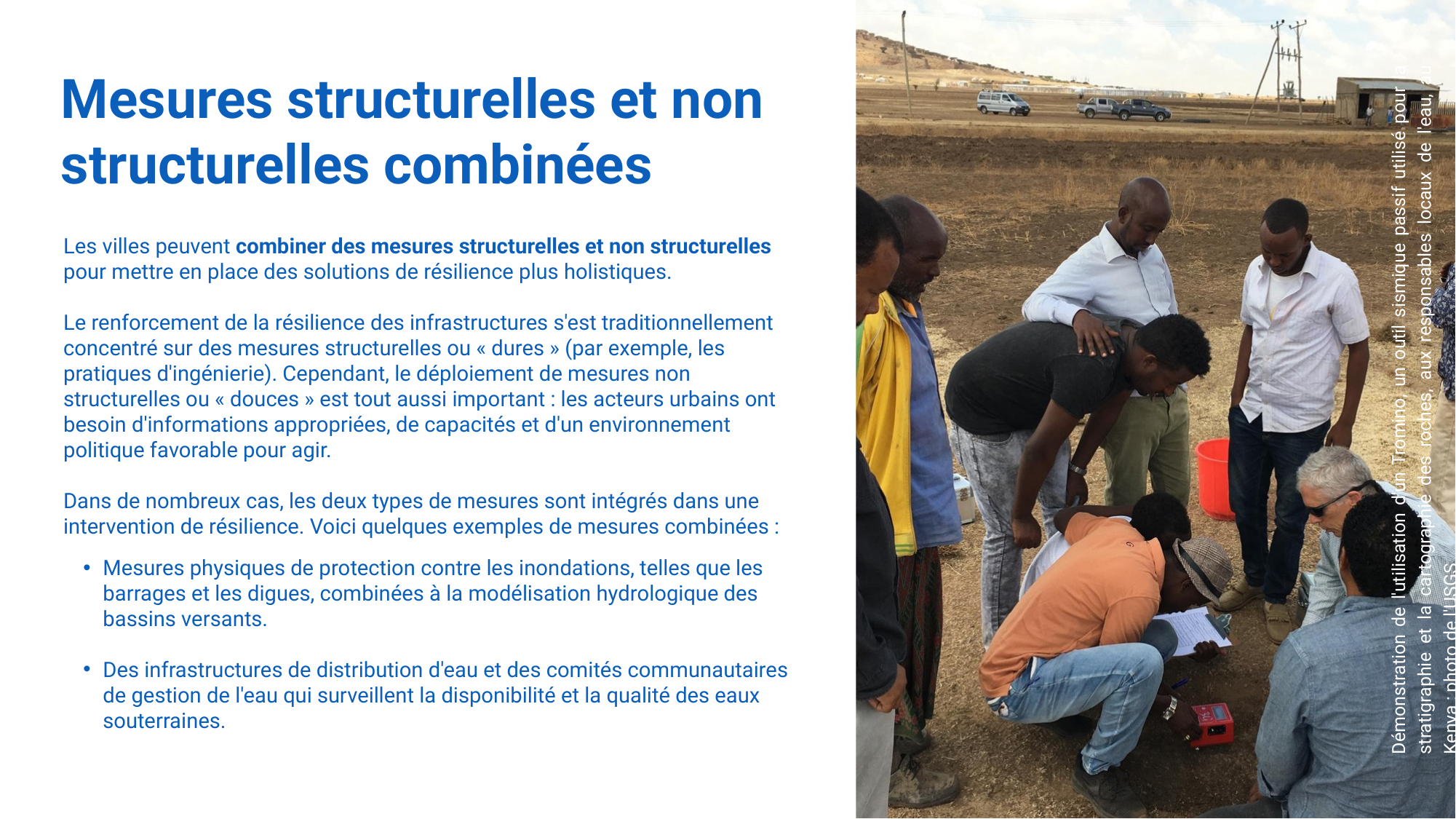

Mesures structurelles et non structurelles combinées
Les villes peuvent combiner des mesures structurelles et non structurelles pour mettre en place des solutions de résilience plus holistiques.

Le renforcement de la résilience des infrastructures s'est traditionnellement concentré sur des mesures structurelles ou « dures » (par exemple, les pratiques d'ingénierie). Cependant, le déploiement de mesures non structurelles ou « douces » est tout aussi important : les acteurs urbains ont besoin d'informations appropriées, de capacités et d'un environnement politique favorable pour agir.

Dans de nombreux cas, les deux types de mesures sont intégrés dans une intervention de résilience. Voici quelques exemples de mesures combinées :

Mesures physiques de protection contre les inondations, telles que les barrages et les digues, combinées à la modélisation hydrologique des bassins versants.

Des infrastructures de distribution d'eau et des comités communautaires de gestion de l'eau qui surveillent la disponibilité et la qualité des eaux souterraines.
Démonstration de l'utilisation d'un Tromino, un outil sismique passif utilisé pour la stratigraphie et la cartographie des roches, aux responsables locaux de l'eau, au Kenya ; photo de l'USGS
61